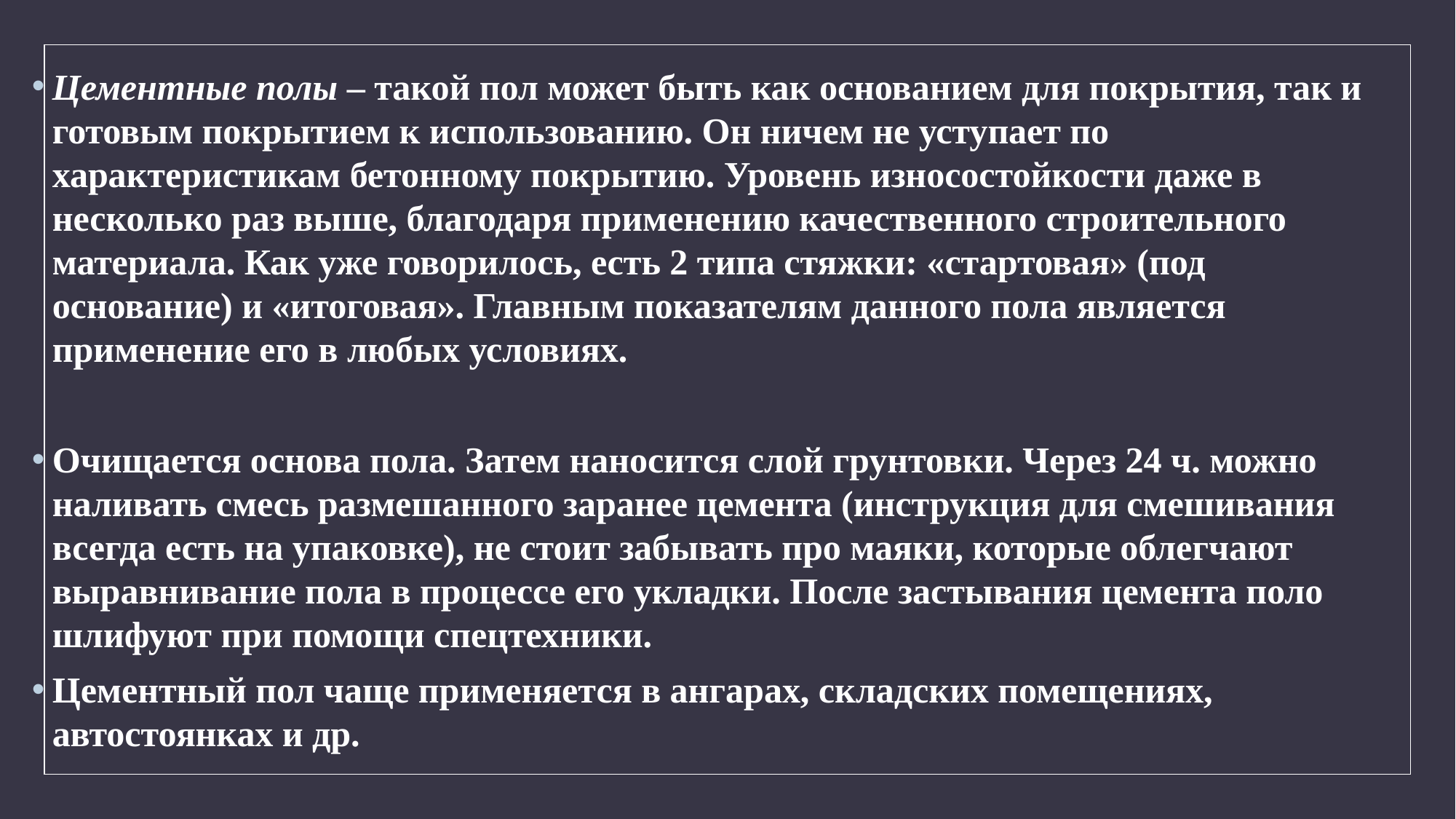

Цементные полы – такой пол может быть как основанием для покрытия, так и готовым покрытием к использованию. Он ничем не уступает по характеристикам бетонному покрытию. Уровень износостойкости даже в несколько раз выше, благодаря применению качественного строительного материала. Как уже говорилось, есть 2 типа стяжки: «стартовая» (под основание) и «итоговая». Главным показателям данного пола является применение его в любых условиях.

Очищается основа пола. Затем наносится слой грунтовки. Через 24 ч. можно наливать смесь размешанного заранее цемента (инструкция для смешивания всегда есть на упаковке), не стоит забывать про маяки, которые облегчают выравнивание пола в процессе его укладки. После застывания цемента поло шлифуют при помощи спецтехники.
Цементный пол чаще применяется в ангарах, складских помещениях, автостоянках и др.